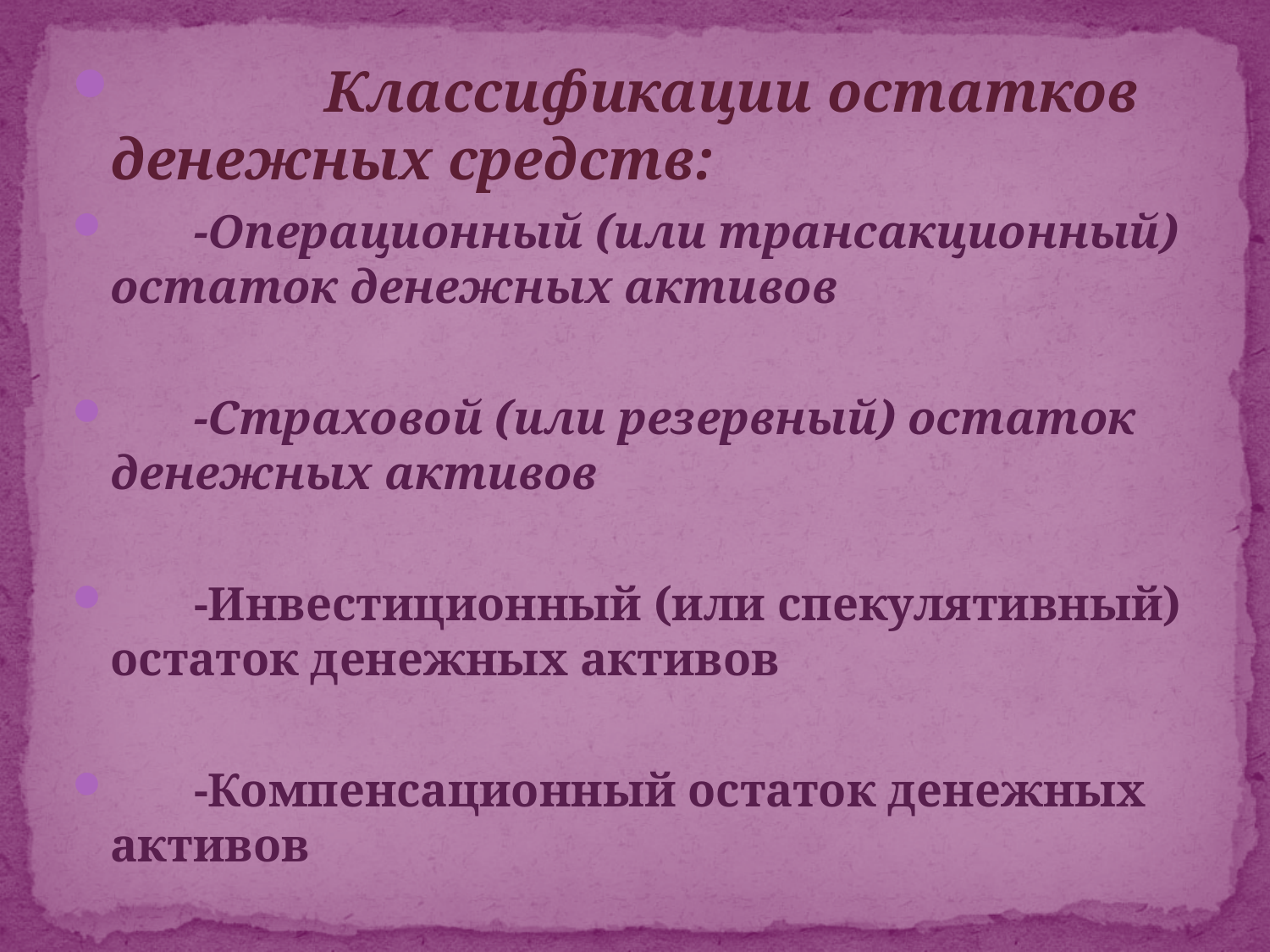

Классификации остатков денежных средств:
       -Операционный (или трансакционный) остаток денежных активов

       -Страховой (или резервный) остаток денежных активов

       -Инвестиционный (или спекулятивный) остаток денежных активов

       -Компенсационный остаток денежных активов